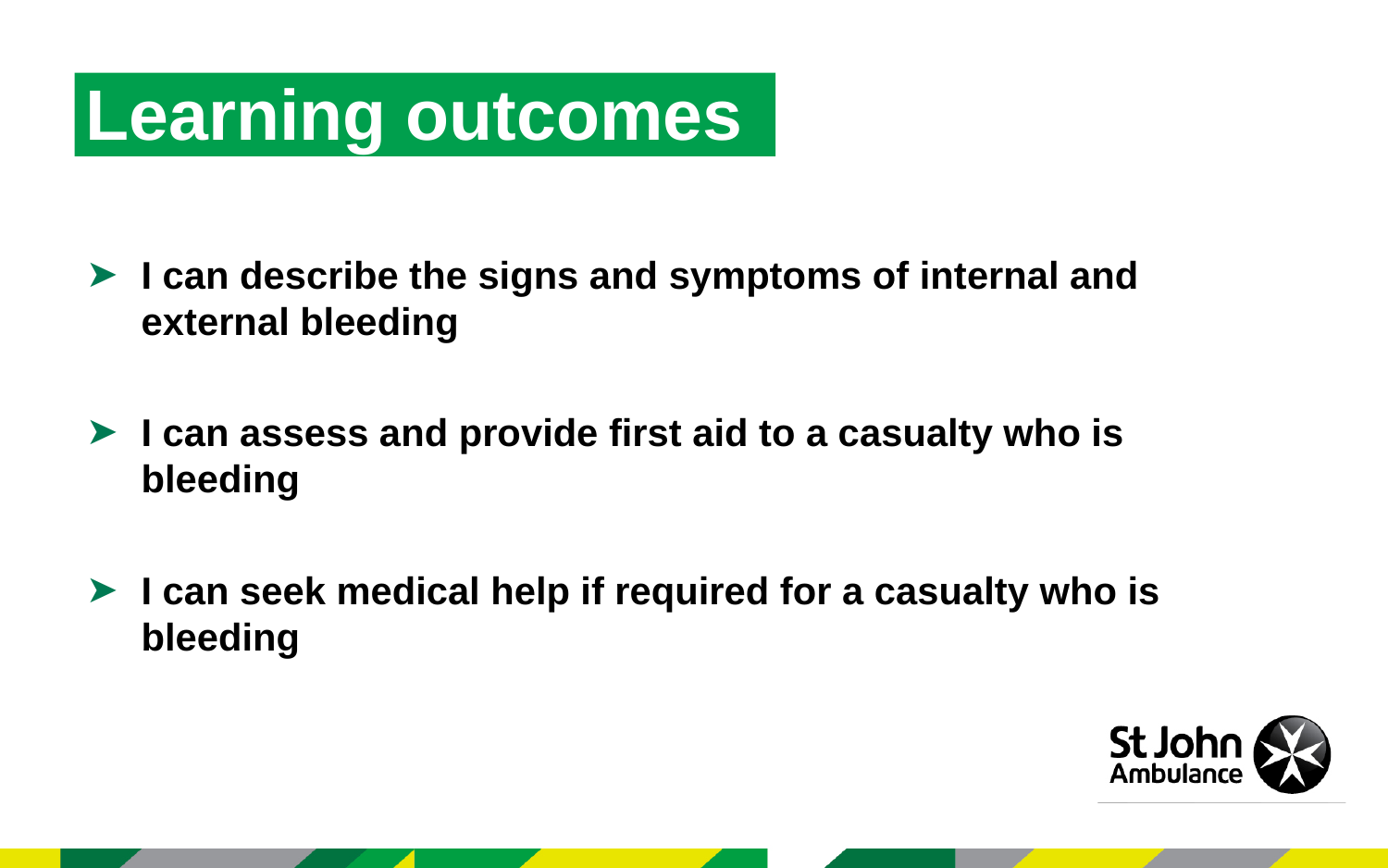

Learning outcomes
I can describe the signs and symptoms of internal and external bleeding

I can assess and provide first aid to a casualty who is bleeding

I can seek medical help if required for a casualty who is bleeding